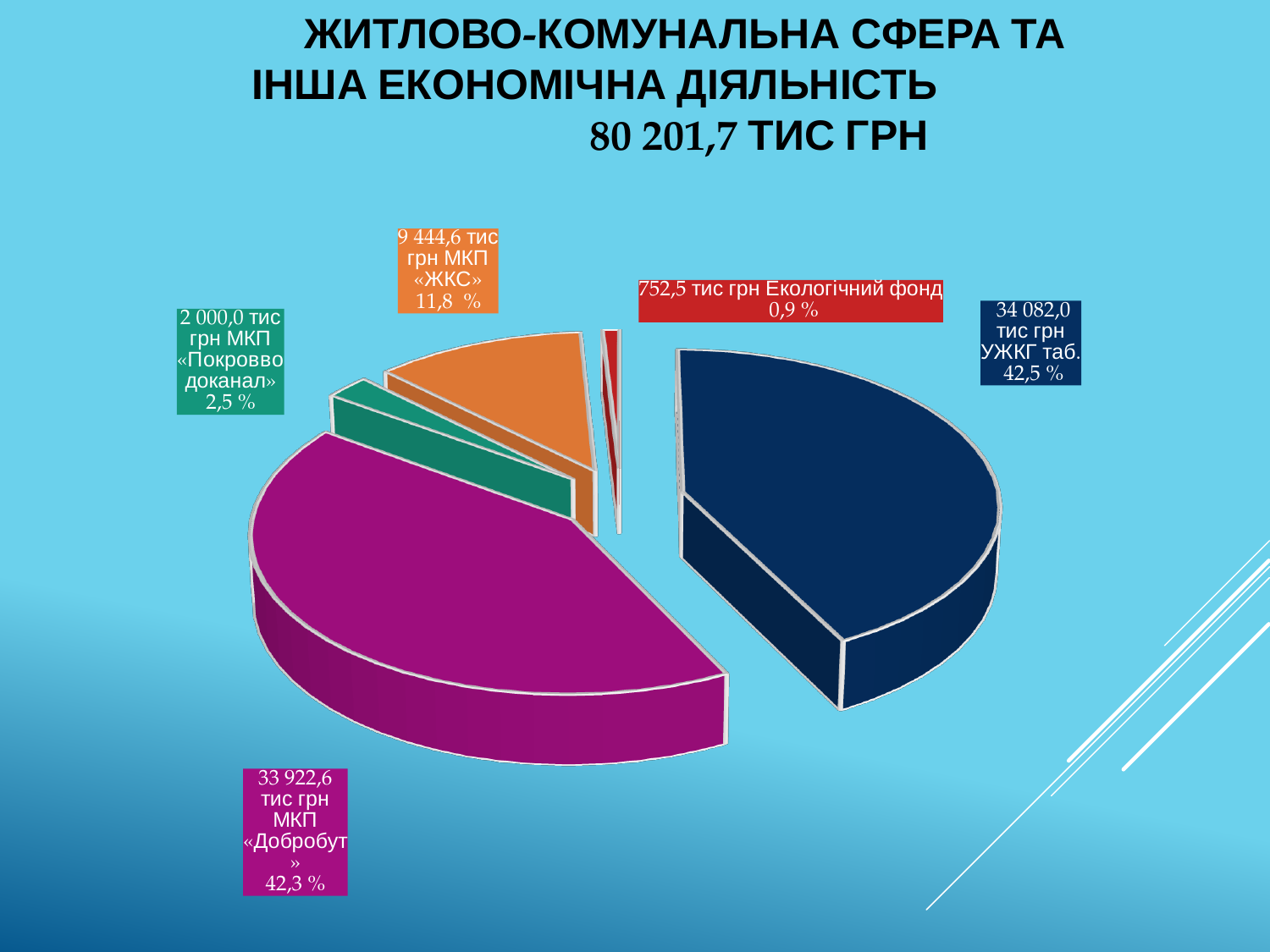

ЖИТЛОВО-КОМУНАЛЬНА СФЕРА ТА ІНША ЕКОНОМІЧНА ДІЯЛЬНІСТЬ                                80 201,7 ТИС ГРН

[unsupported chart]